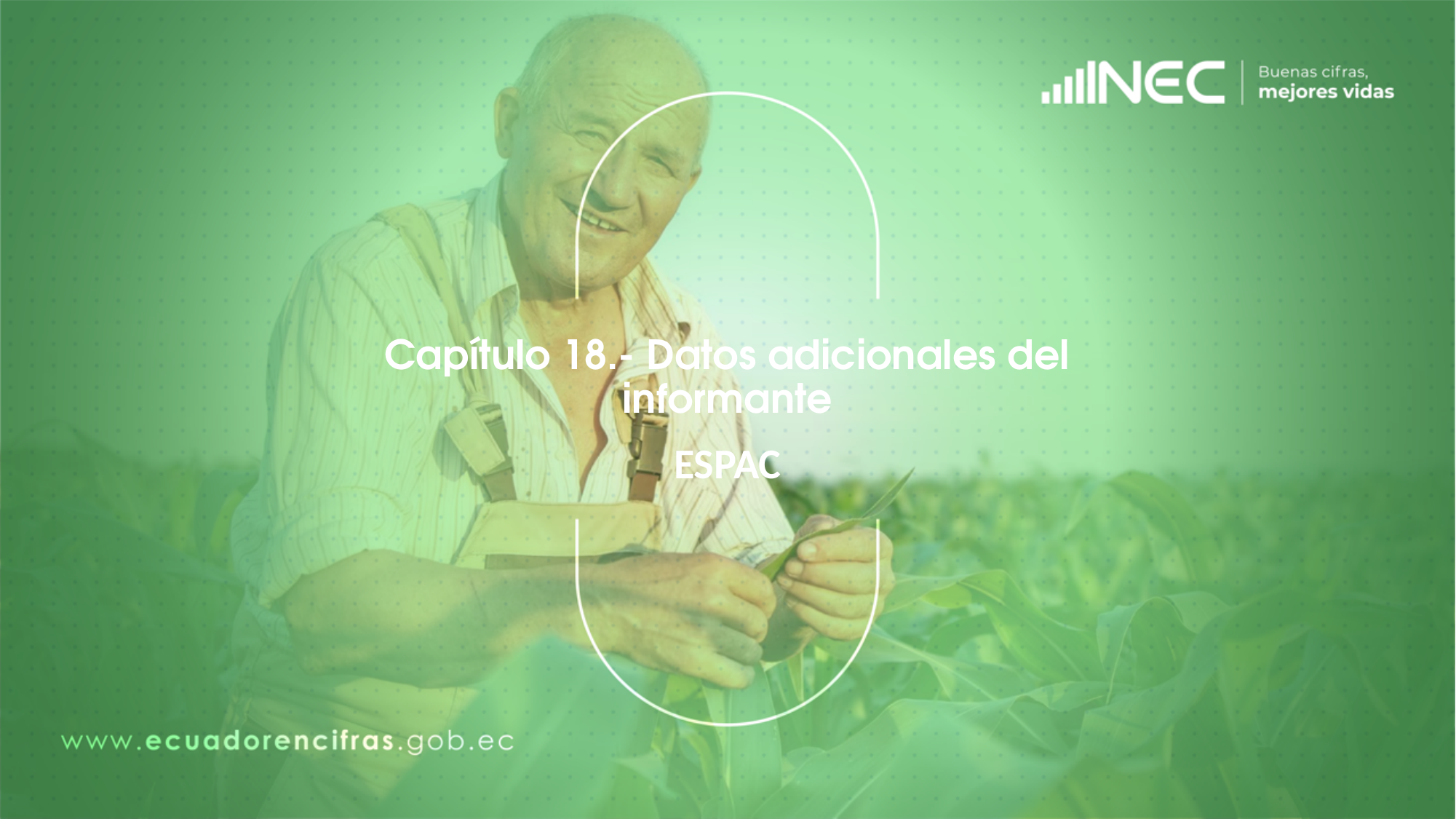

# Capítulo 18.- Datos adicionales del informante
ESPAC